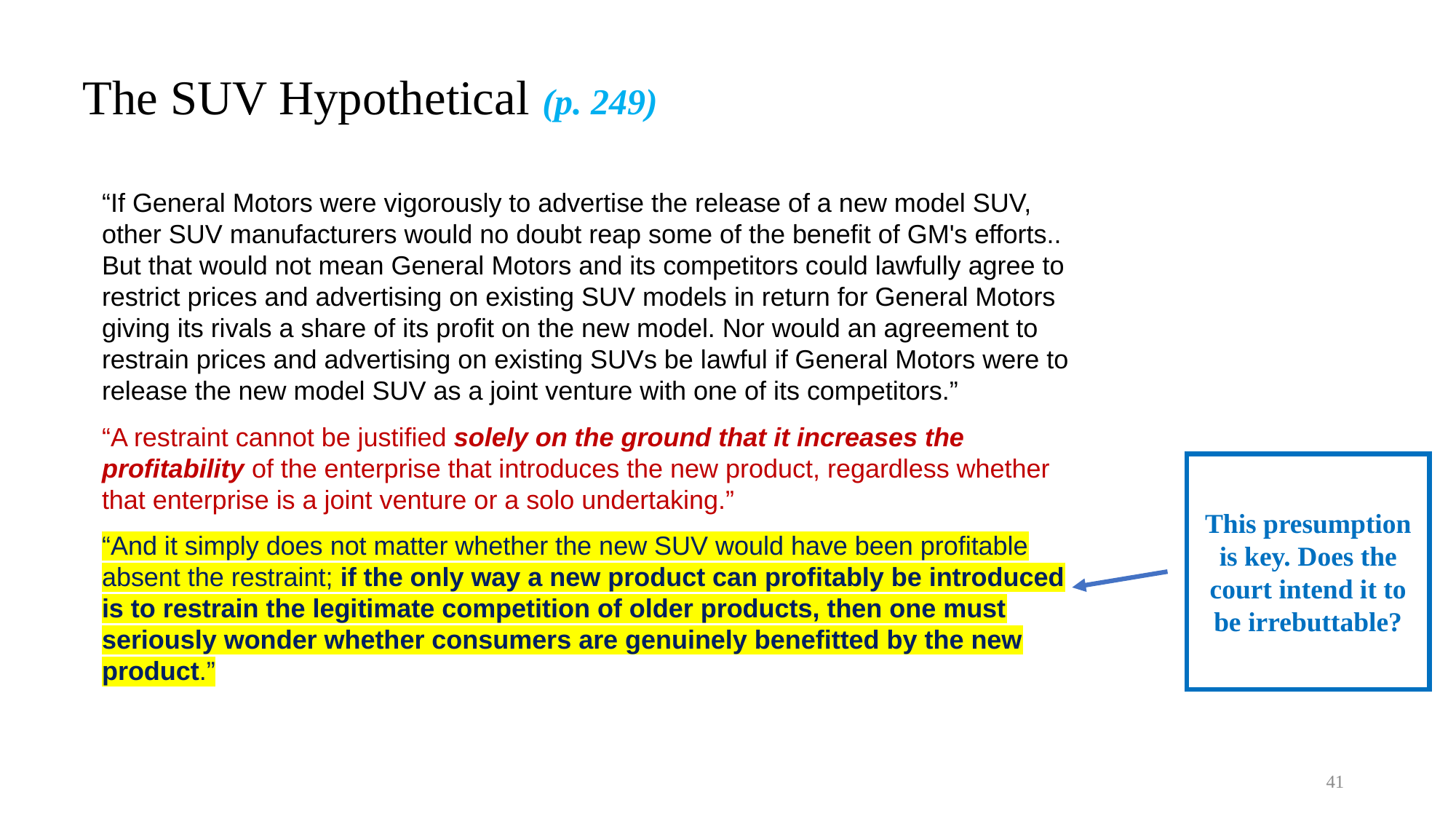

# The SUV Hypothetical (p. 249)
“If General Motors were vigorously to advertise the release of a new model SUV, other SUV manufacturers would no doubt reap some of the benefit of GM's efforts.. But that would not mean General Motors and its competitors could lawfully agree to restrict prices and advertising on existing SUV models in return for General Motors giving its rivals a share of its profit on the new model. Nor would an agreement to restrain prices and advertising on existing SUVs be lawful if General Motors were to release the new model SUV as a joint venture with one of its competitors.”
“A restraint cannot be justified solely on the ground that it increases the profitability of the enterprise that introduces the new product, regardless whether that enterprise is a joint venture or a solo undertaking.”
“And it simply does not matter whether the new SUV would have been profitable absent the restraint; if the only way a new product can profitably be introduced is to restrain the legitimate competition of older products, then one must seriously wonder whether consumers are genuinely benefitted by the new product.”
This presumption is key. Does the court intend it to be irrebuttable?
41